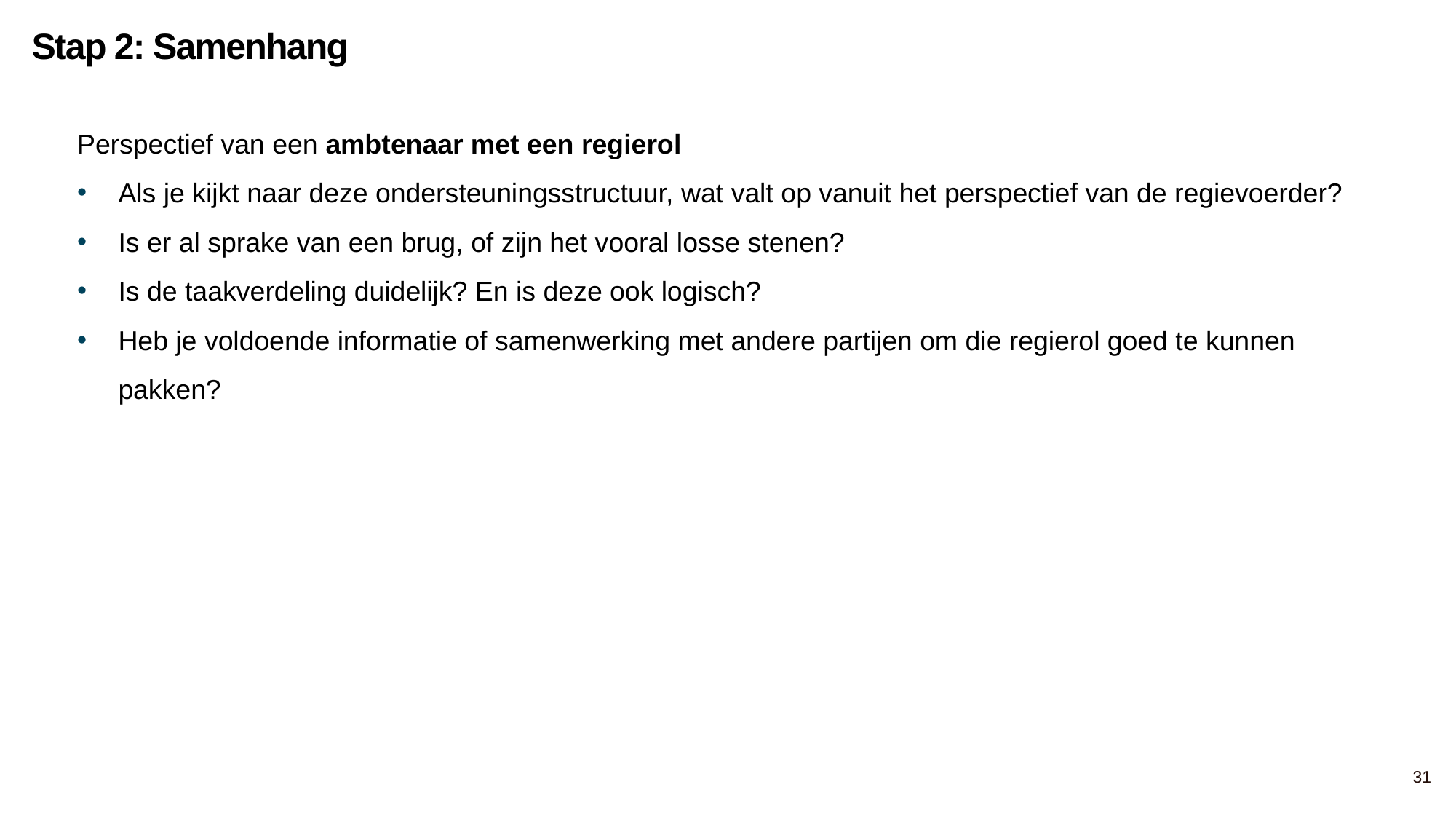

Stap 2: Samenhang
Perspectief van een ambtenaar met een regierol
Als je kijkt naar deze ondersteuningsstructuur, wat valt op vanuit het perspectief van de regievoerder?
Is er al sprake van een brug, of zijn het vooral losse stenen?
Is de taakverdeling duidelijk? En is deze ook logisch?
Heb je voldoende informatie of samenwerking met andere partijen om die regierol goed te kunnen pakken?
31